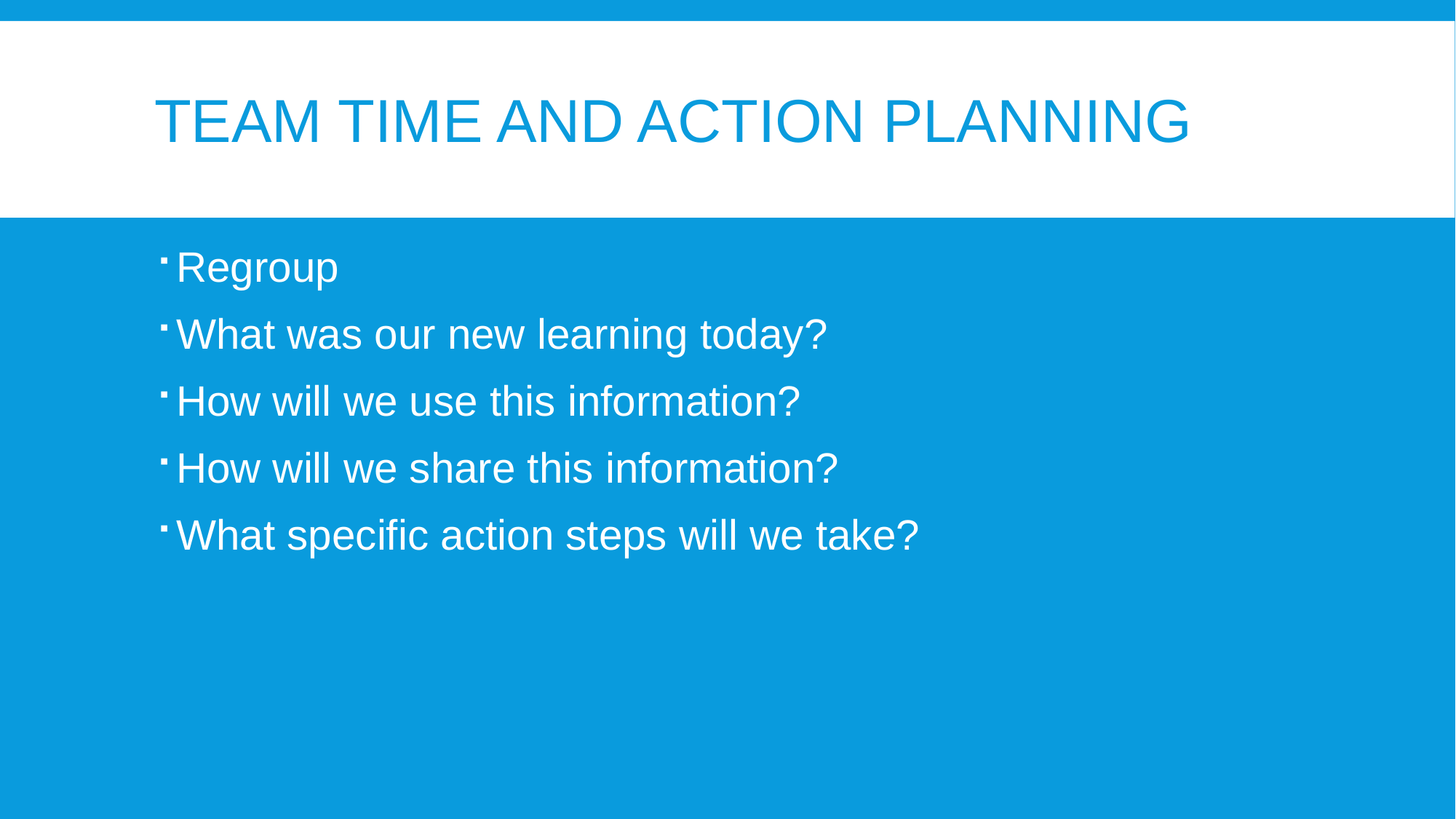

# TEAM Time and Action Planning
Regroup
What was our new learning today?
How will we use this information?
How will we share this information?
What specific action steps will we take?